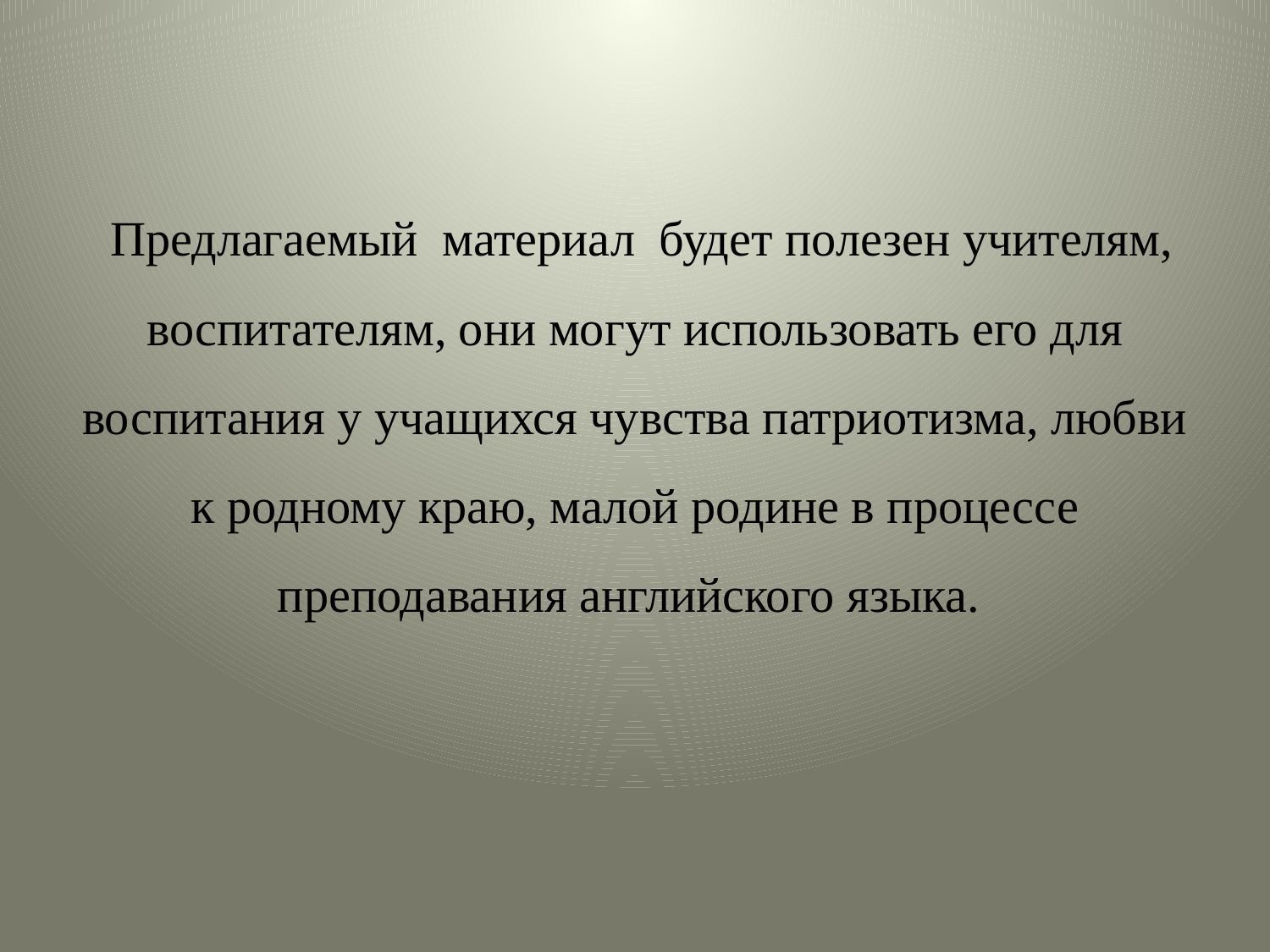

Предлагаемый  материал  будет полезен учителям, воспитателям, они могут использовать его для воспитания у учащихся чувства патриотизма, любви к родному краю, малой родине в процессе преподавания английского языка.